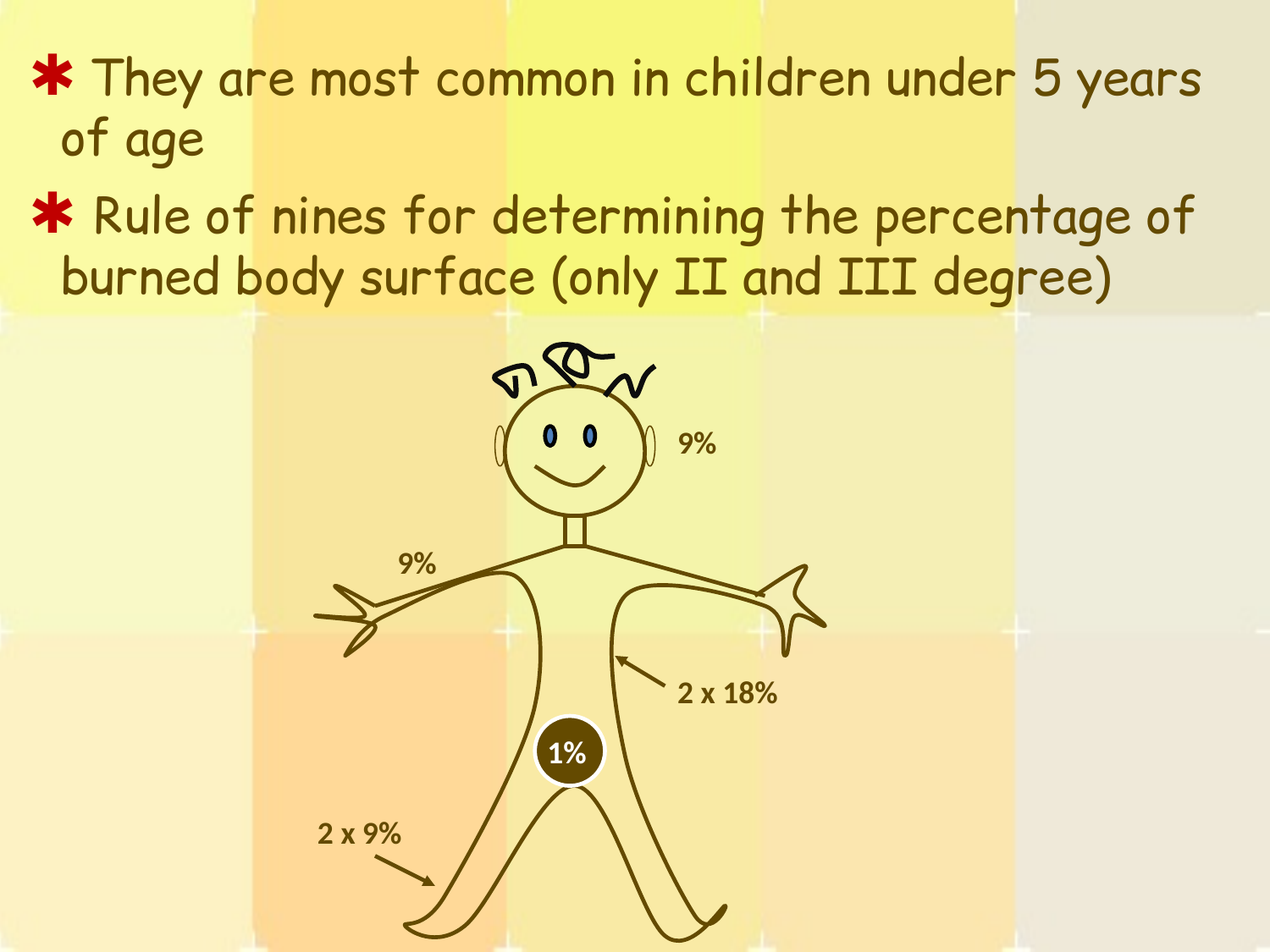

✱ They are most common in children under 5 years of age
 ✱ Rule of nines for determining the percentage of burned body surface (only II and III degree)
#

9%

9%

2 x 18%

1%
2 x 9%